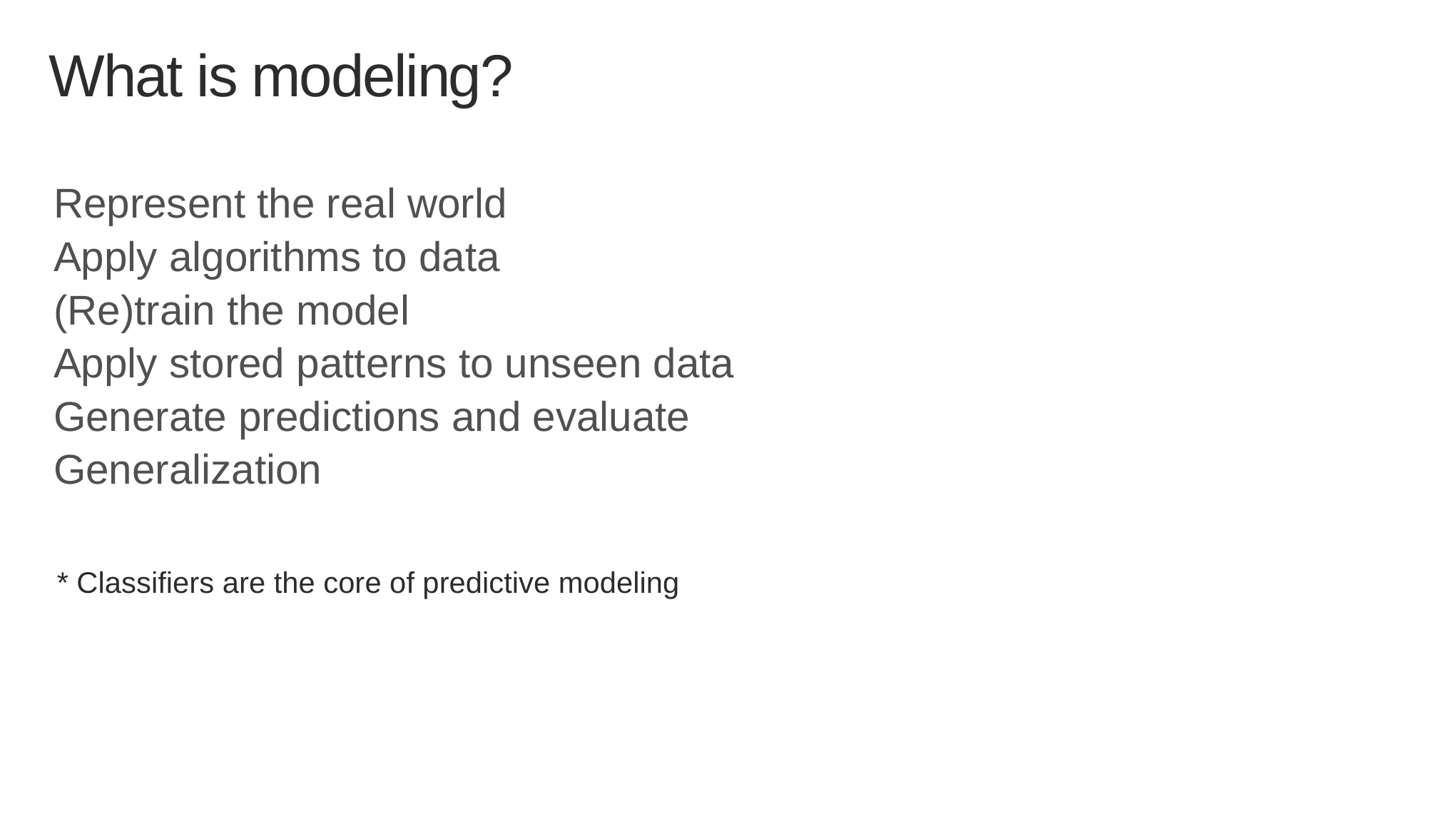

# What is modeling?
Represent the real world
Apply algorithms to data
(Re)train the model
Apply stored patterns to unseen data
Generate predictions and evaluate
Generalization

* Classifiers are the core of predictive modeling